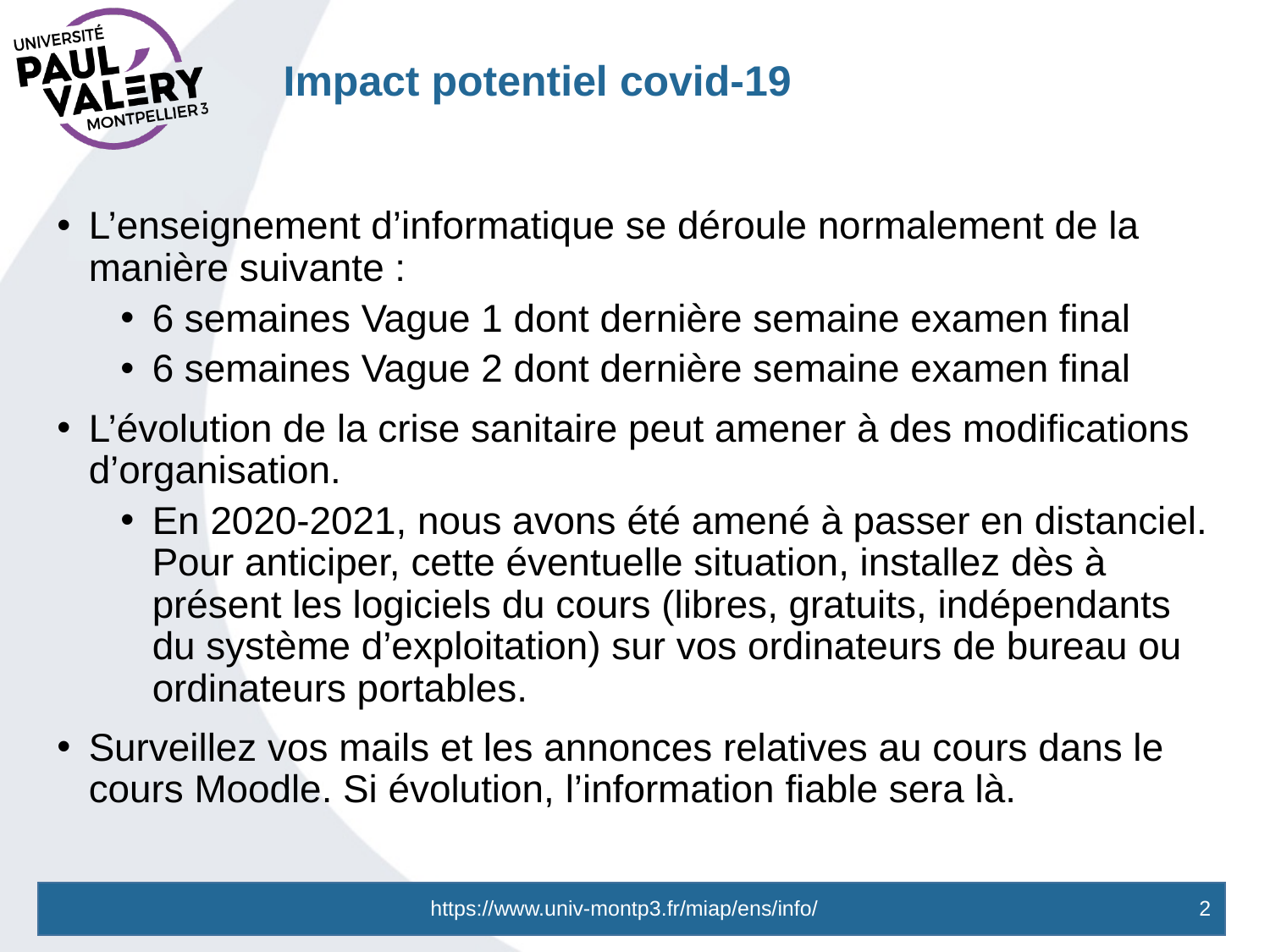

# Impact potentiel covid-19
L’enseignement d’informatique se déroule normalement de la manière suivante :
6 semaines Vague 1 dont dernière semaine examen final
6 semaines Vague 2 dont dernière semaine examen final
L’évolution de la crise sanitaire peut amener à des modifications d’organisation.
En 2020-2021, nous avons été amené à passer en distanciel. Pour anticiper, cette éventuelle situation, installez dès à présent les logiciels du cours (libres, gratuits, indépendants du système d’exploitation) sur vos ordinateurs de bureau ou ordinateurs portables.
Surveillez vos mails et les annonces relatives au cours dans le cours Moodle. Si évolution, l’information fiable sera là.
https://www.univ-montp3.fr/miap/ens/info/
2